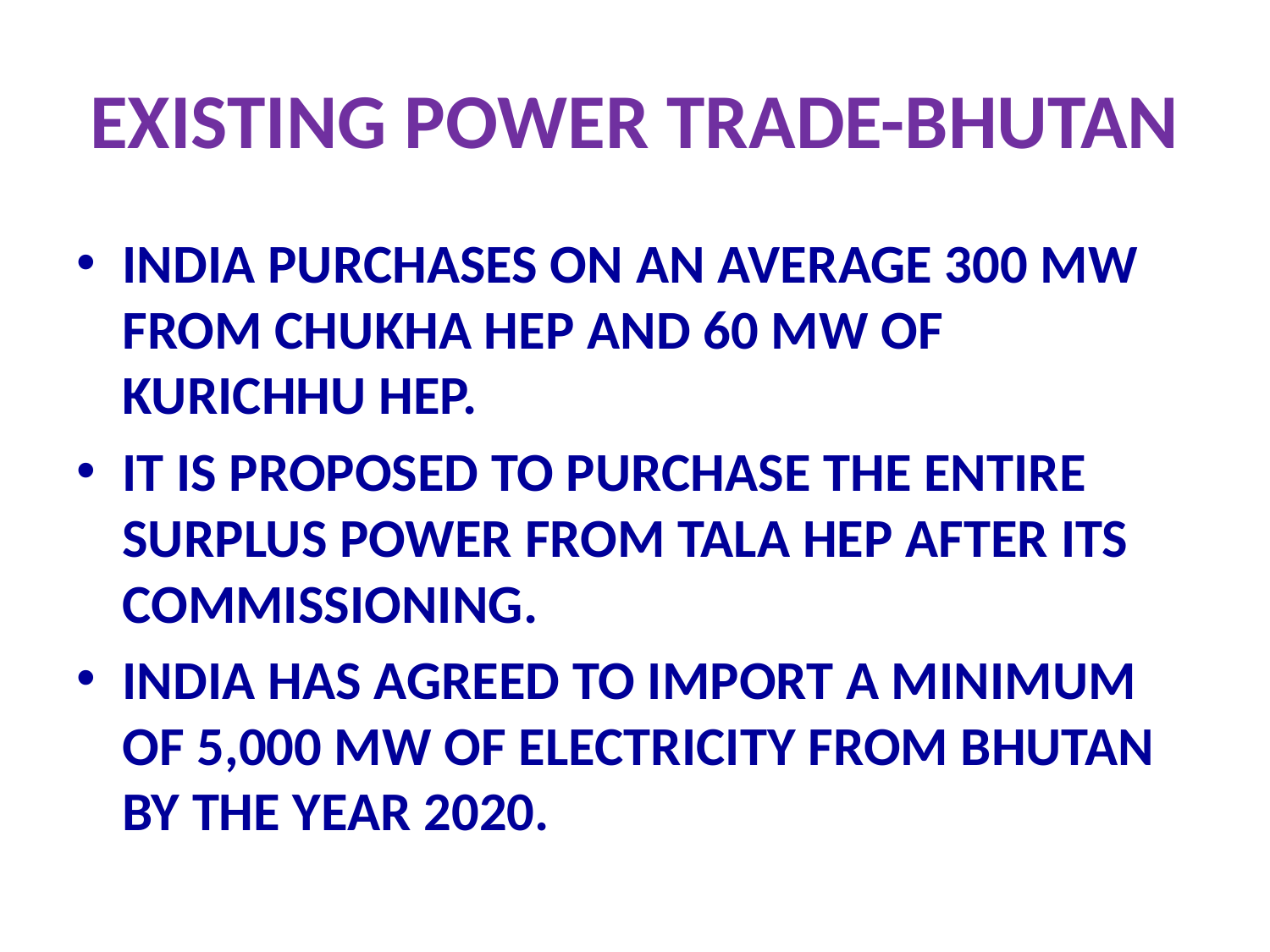

# EXISTING POWER TRADE-BHUTAN
INDIA PURCHASES ON AN AVERAGE 300 MW FROM CHUKHA HEP AND 60 MW OF KURICHHU HEP.
IT IS PROPOSED TO PURCHASE THE ENTIRE SURPLUS POWER FROM TALA HEP AFTER ITS COMMISSIONING.
INDIA HAS AGREED TO IMPORT A MINIMUM OF 5,000 MW OF ELECTRICITY FROM BHUTAN BY THE YEAR 2020.